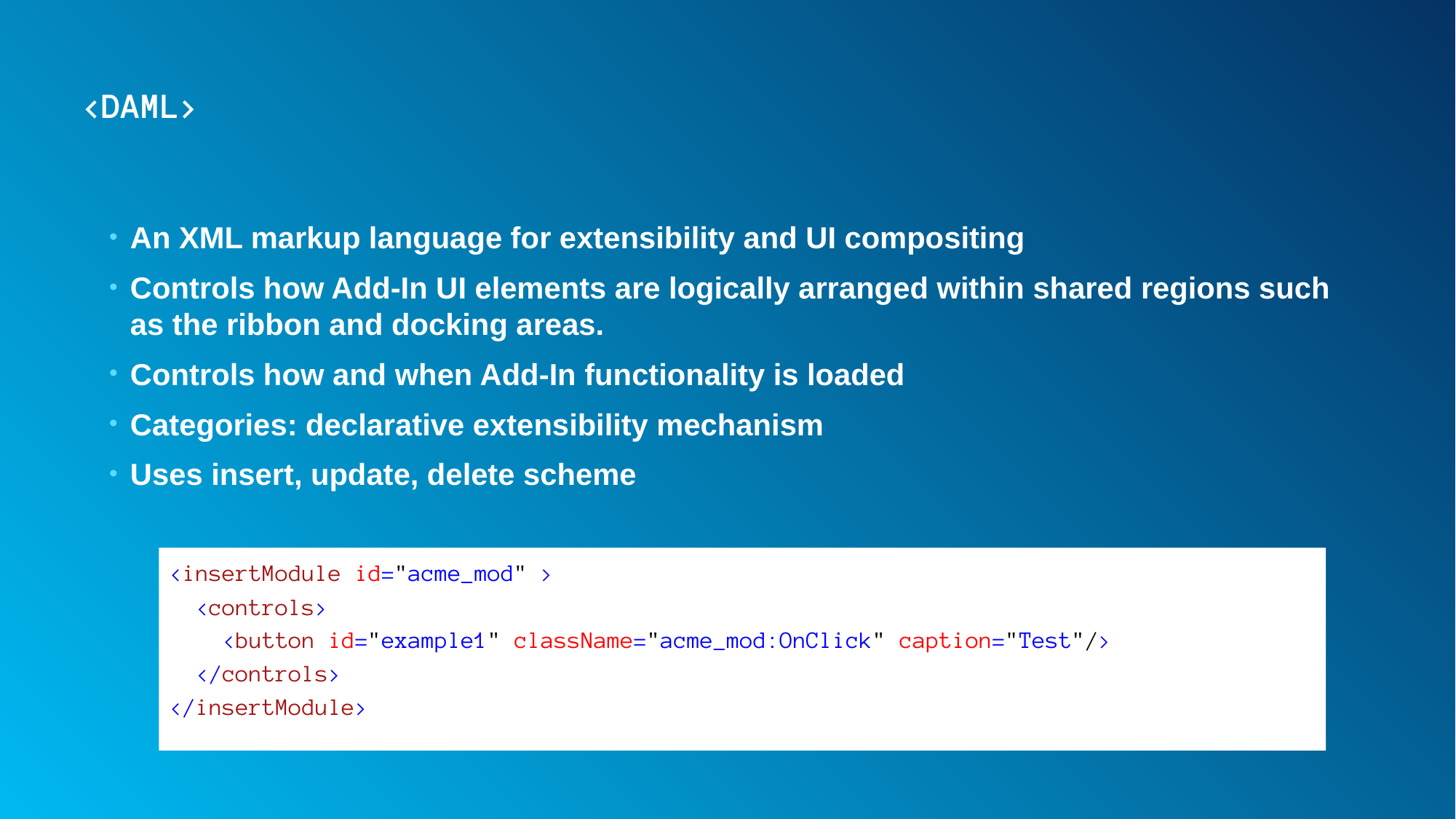

# <DAML>
An XML markup language for extensibility and UI compositing
Controls how Add-In UI elements are logically arranged within shared regions such as the ribbon and docking areas.
Controls how and when Add-In functionality is loaded
Categories: declarative extensibility mechanism
Uses insert, update, delete scheme

<insertModule id="acme_mod" >
  <controls>
    <button id="example1" className="acme_mod:OnClick" caption="Test"/>
  </controls>
</insertModule>